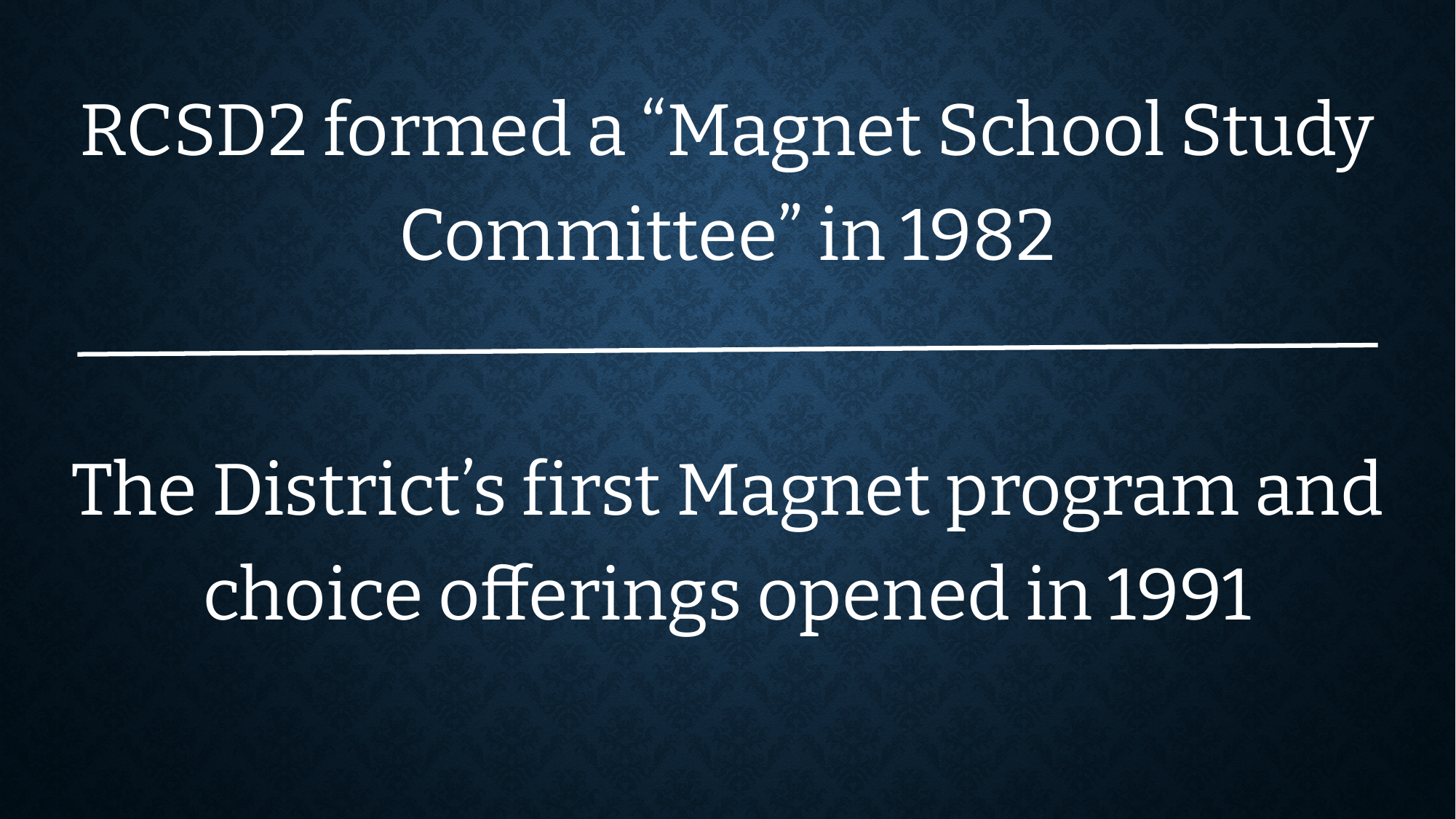

RCSD2 formed a “Magnet School Study Committee” in 1982

The District’s first Magnet program and choice offerings opened in 1991